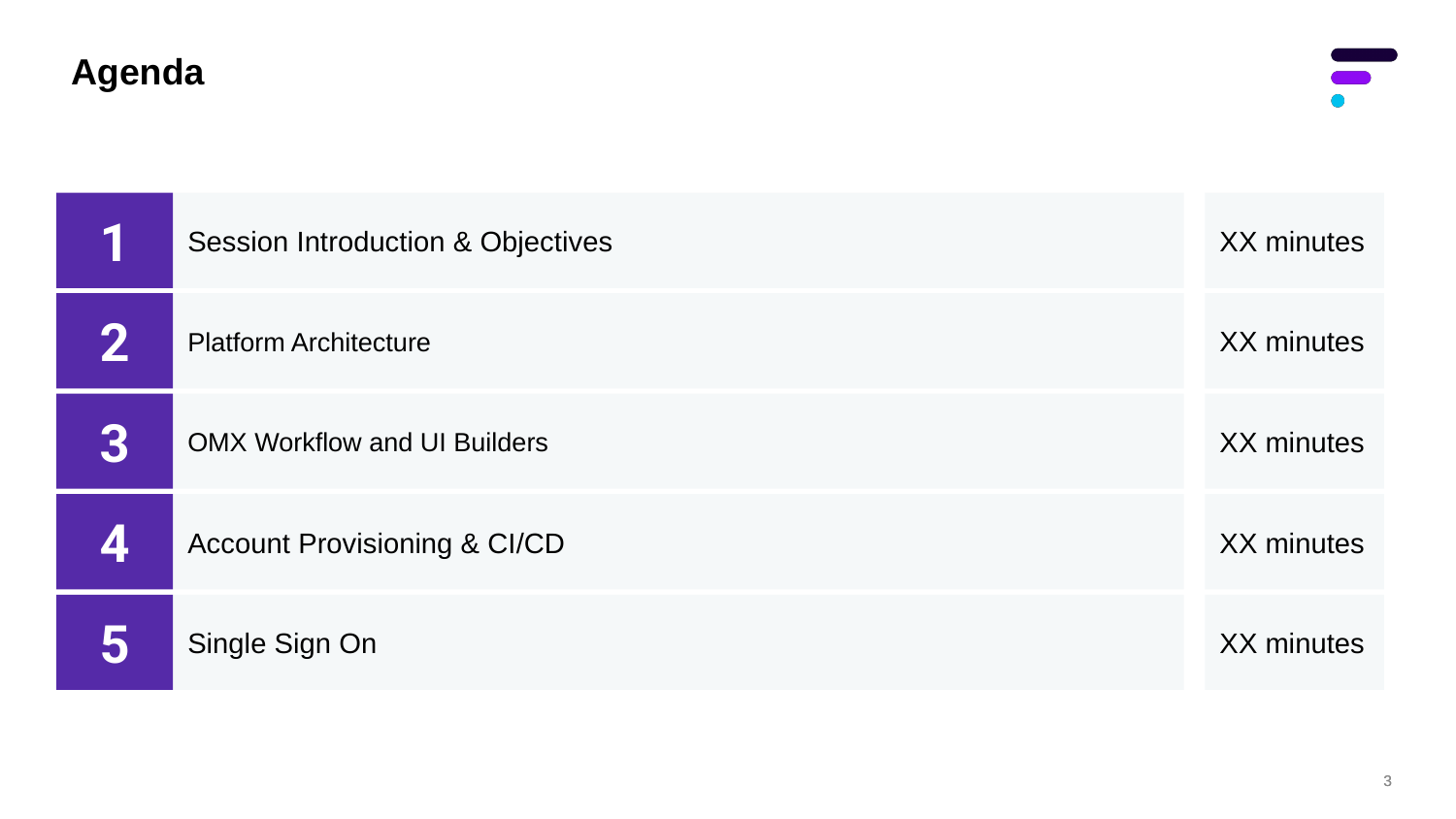

# Agenda

1
XX minutes
Session Introduction & Objectives
2
XX minutes
Platform Architecture
XX minutes
3
OMX Workflow and UI Builders
XX minutes
4
Account Provisioning & CI/CD
XX minutes
5
Single Sign On